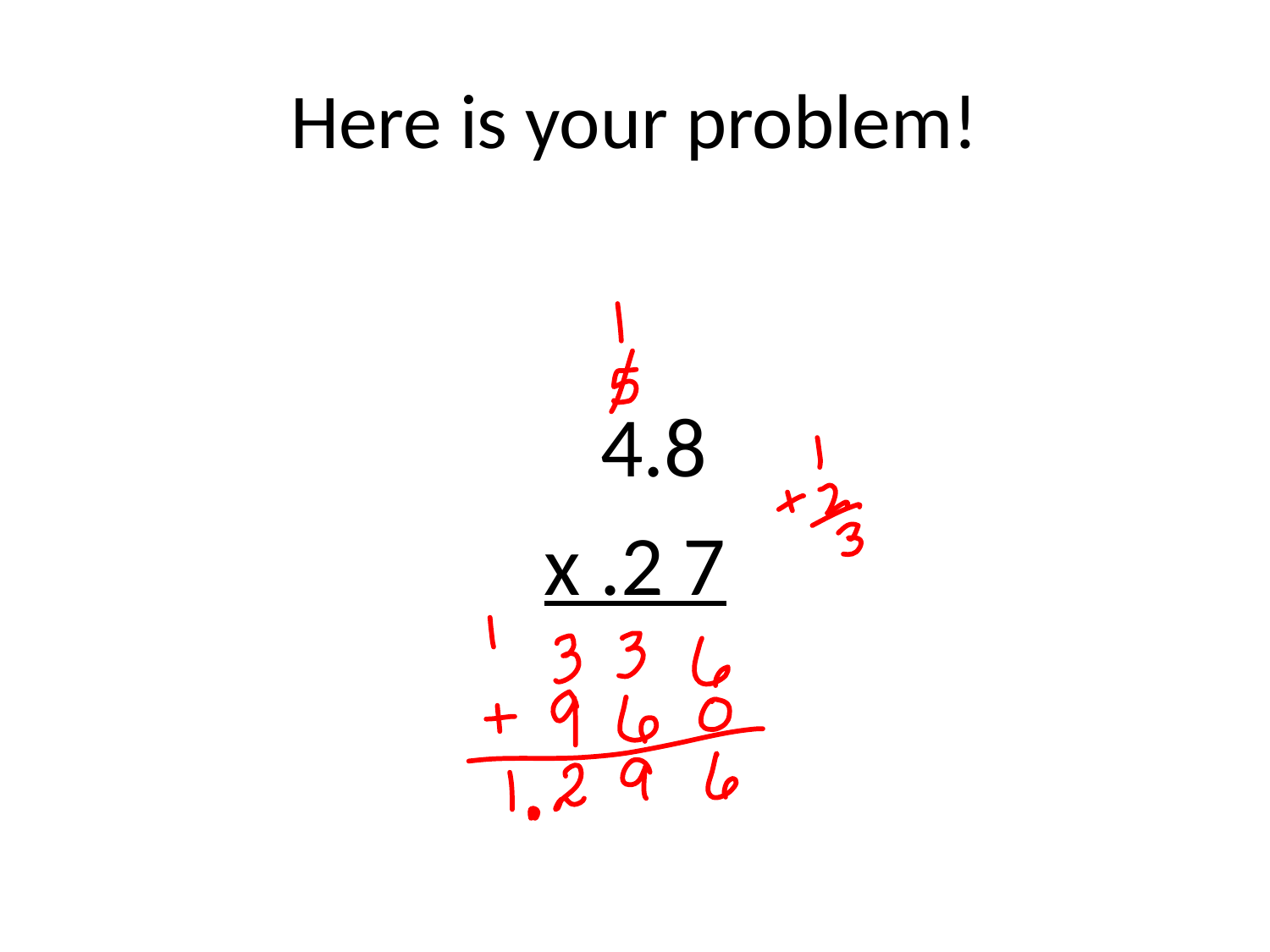

# Here is your problem!

   4.8
x .2 7